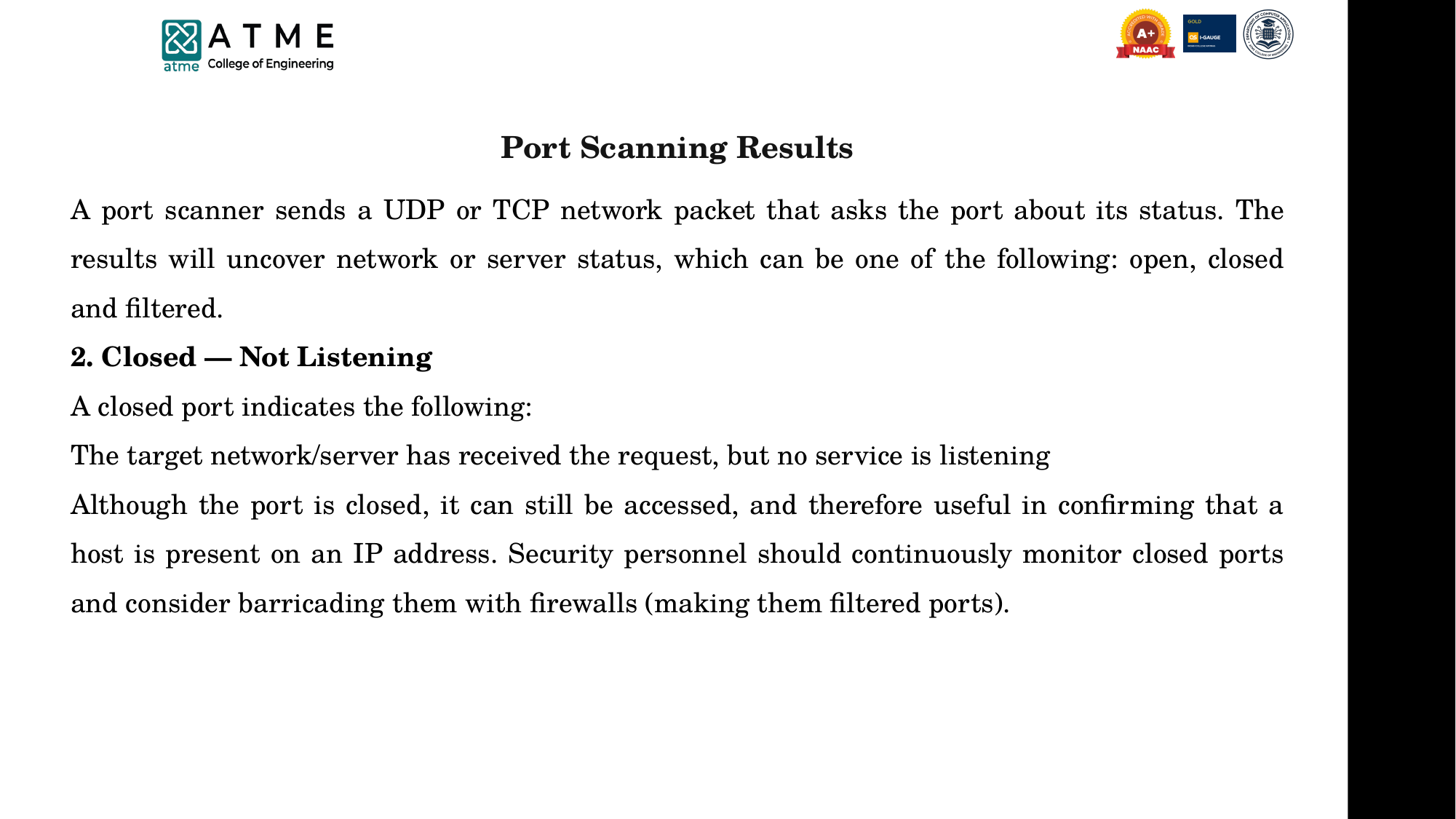

Port Scanning Results
A port scanner sends a UDP or TCP network packet that asks the port about its status. The results will uncover network or server status, which can be one of the following: open, closed and filtered.
2. Closed — Not Listening
A closed port indicates the following:
The target network/server has received the request, but no service is listening
Although the port is closed, it can still be accessed, and therefore useful in confirming that a host is present on an IP address. Security personnel should continuously monitor closed ports and consider barricading them with firewalls (making them filtered ports).